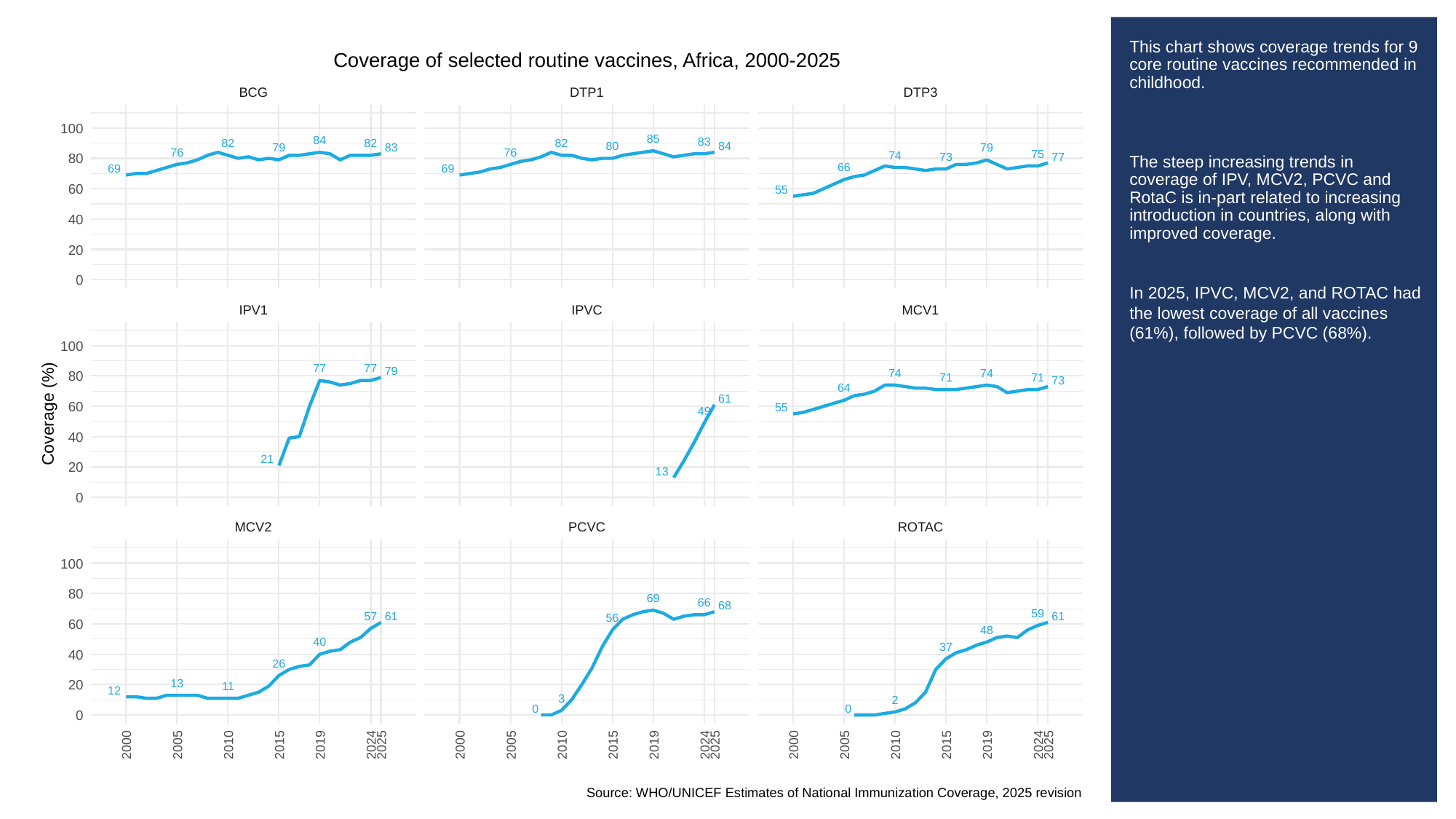

# This chart shows coverage trends for 9 core routine vaccines recommended in childhood.

The steep increasing trends in coverage of IPV, MCV2, PCVC and RotaC is in-part related to increasing introduction in countries, along with improved coverage.

In 2025, IPVC, MCV2, and ROTAC had the lowest coverage of all vaccines (61%), followed by PCVC (68%).

Coverage of selected routine vaccines, Africa, 2000-2025
BCG
DTP1
DTP3

100

85
84
83
82
82
82
84
80
83

79
79
76
76
75

74
77

73
80

66
69
69

60
55

40

20

0

IPV1
IPVC
MCV1

100

77
77
79
74
74
80
71
71
73

64

61
60
55

49
Coverage (%)

40

21
20
13

0

MCV2
PCVC
ROTAC

100

80

69
66
68

59

61
61
57
56
60

48
40

37
40

26

13
20
11

12
3
2

0
0
0

2000
2005
2010
2015
2019
2024
2025
2000
2005
2010
2015
2019
2024
2025
2000
2005
2010
2015
2019
2024
2025
Source: WHO/UNICEF Estimates of National Immunization Coverage, 2025 revision